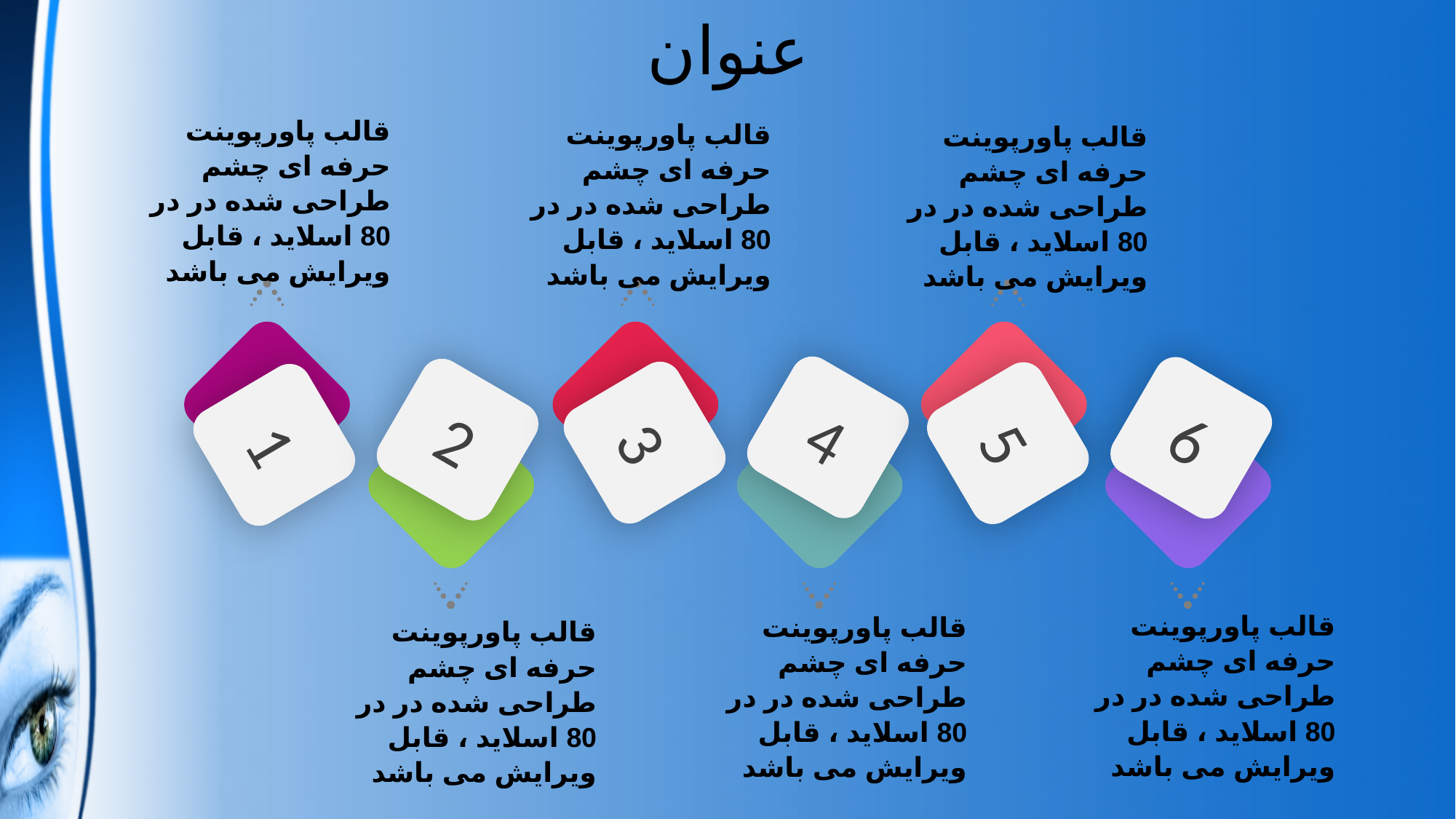

عنوان
قالب پاورپوينت حرفه ای چشم طراحی شده در در 80 اسلاید ، قابل ویرایش می باشد
قالب پاورپوينت حرفه ای چشم طراحی شده در در 80 اسلاید ، قابل ویرایش می باشد
قالب پاورپوينت حرفه ای چشم طراحی شده در در 80 اسلاید ، قابل ویرایش می باشد

4
6
2
3
5
1

قالب پاورپوينت حرفه ای چشم طراحی شده در در 80 اسلاید ، قابل ویرایش می باشد
قالب پاورپوينت حرفه ای چشم طراحی شده در در 80 اسلاید ، قابل ویرایش می باشد
قالب پاورپوينت حرفه ای چشم طراحی شده در در 80 اسلاید ، قابل ویرایش می باشد